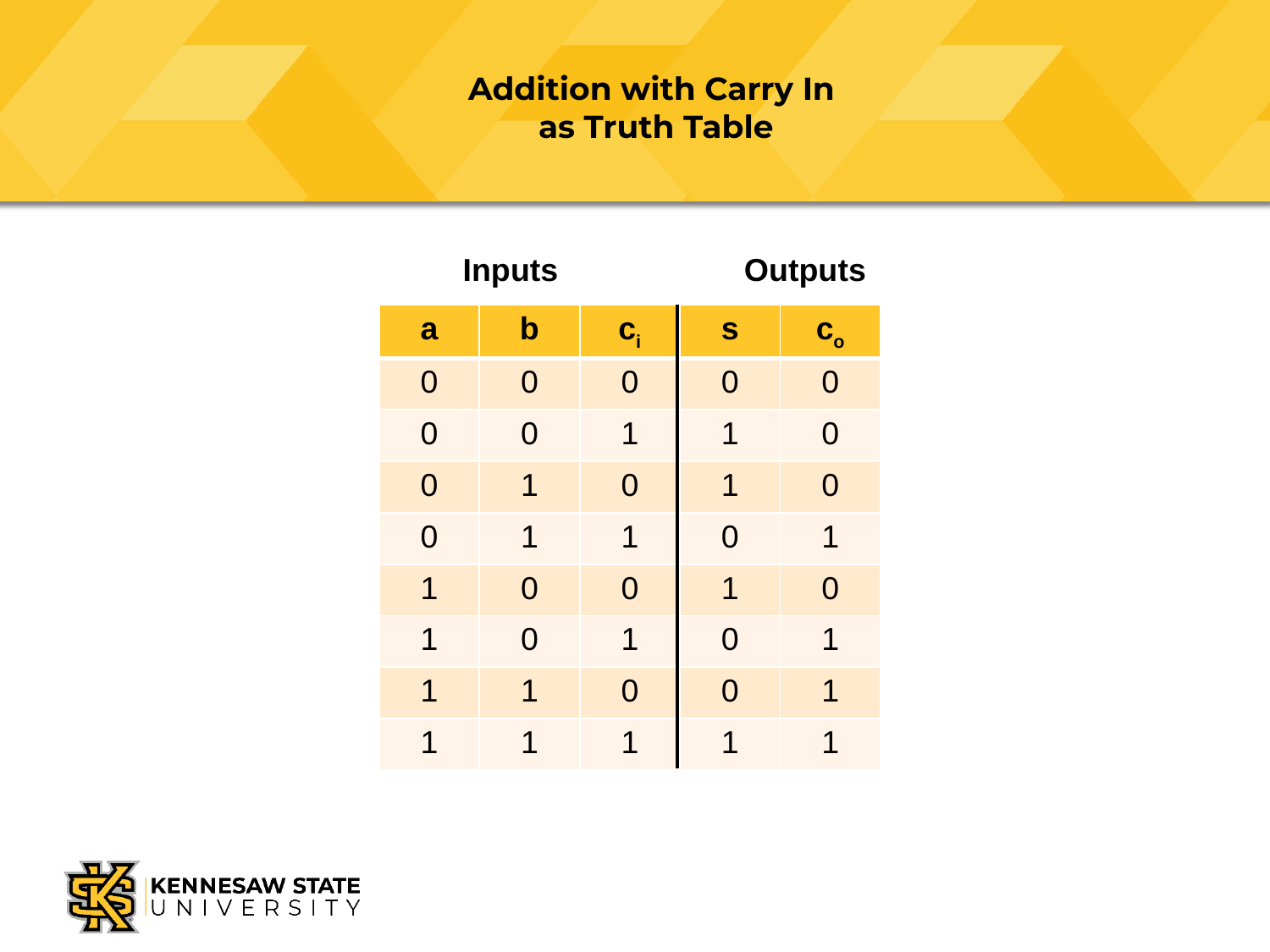

# Addition with Carry In as Truth Table
Inputs                     Outputs
| a | b | ci | s | co |
| --- | --- | --- | --- | --- |
| 0 | 0 | 0 | 0 | 0 |
| 0 | 0 | 1 | 1 | 0 |
| 0 | 1 | 0 | 1 | 0 |
| 0 | 1 | 1 | 0 | 1 |
| 1 | 0 | 0 | 1 | 0 |
| 1 | 0 | 1 | 0 | 1 |
| 1 | 1 | 0 | 0 | 1 |
| 1 | 1 | 1 | 1 | 1 |